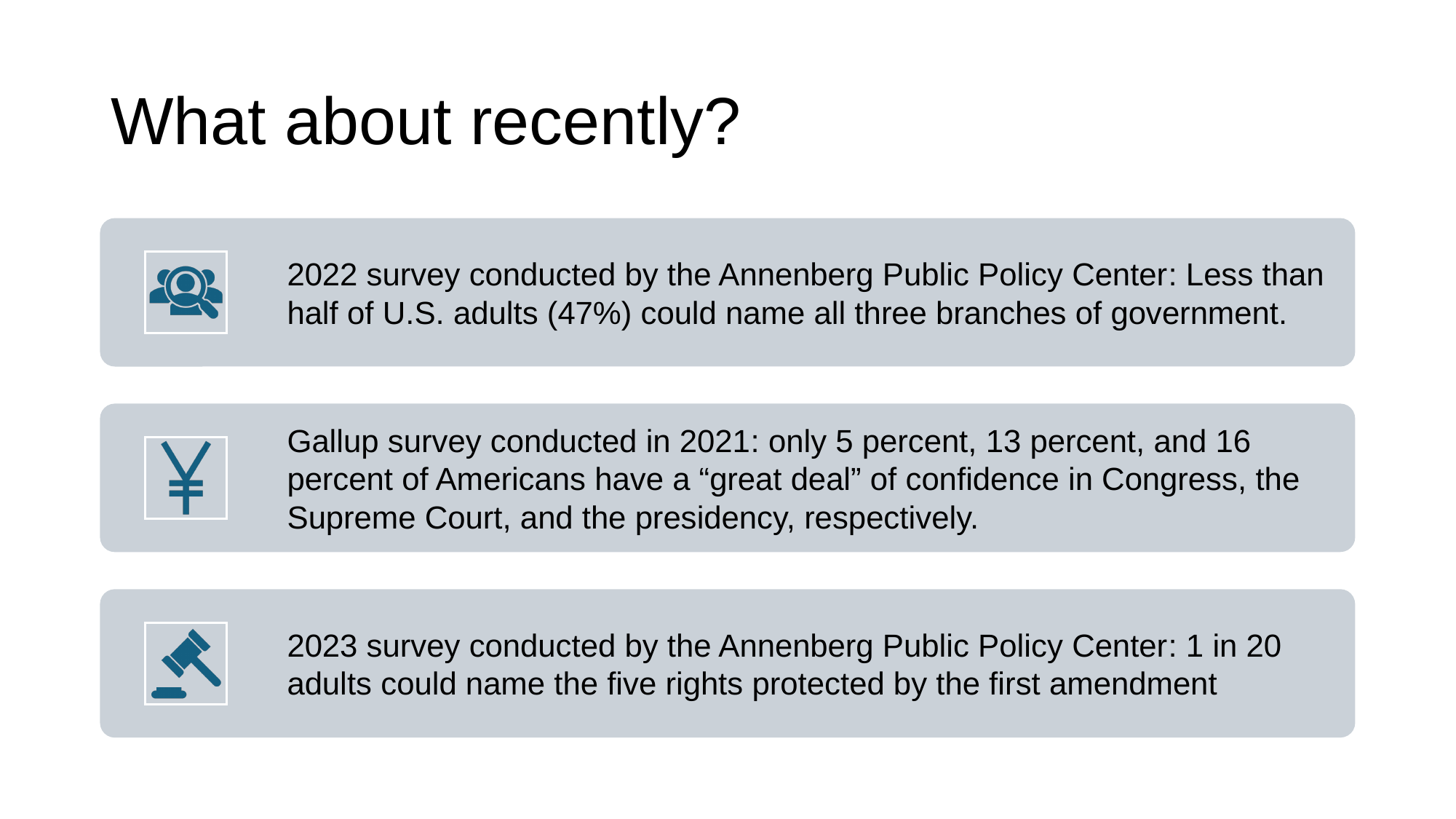

# What about recently?

2022 survey conducted by the Annenberg Public Policy Center: Less than half of U.S. adults (47%) could name all three branches of government.

Gallup survey conducted in 2021: only 5 percent, 13 percent, and 16 percent of Americans have a “great deal” of confidence in Congress, the Supreme Court, and the presidency, respectively.

2023 survey conducted by the Annenberg Public Policy Center: 1 in 20 adults could name the five rights protected by the first amendment